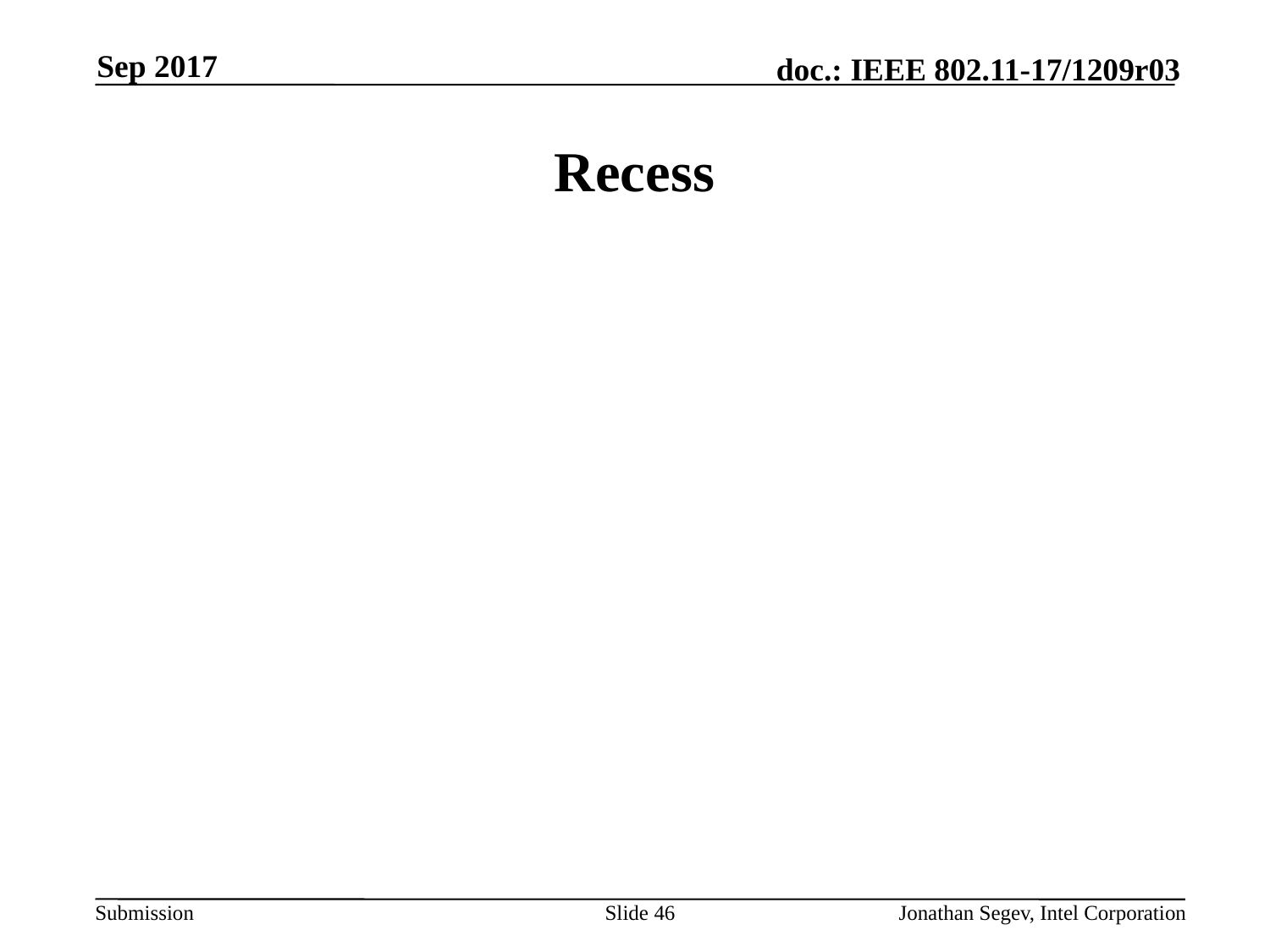

Sep 2017
# Recess

Slide 46
Jonathan Segev, Intel Corporation